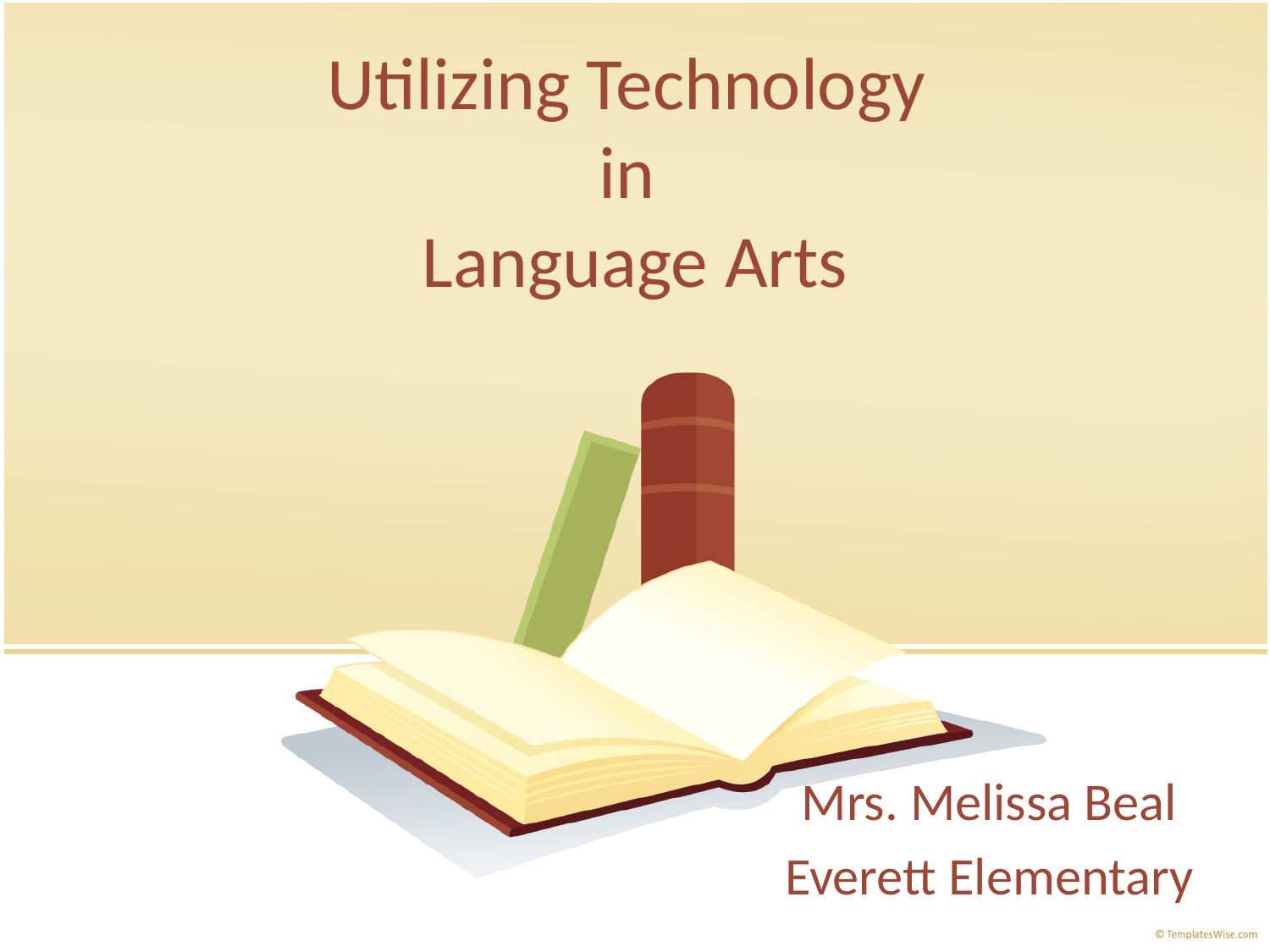

# Utilizing Technology in Language Arts

Mrs. Melissa Beal
Everett Elementary